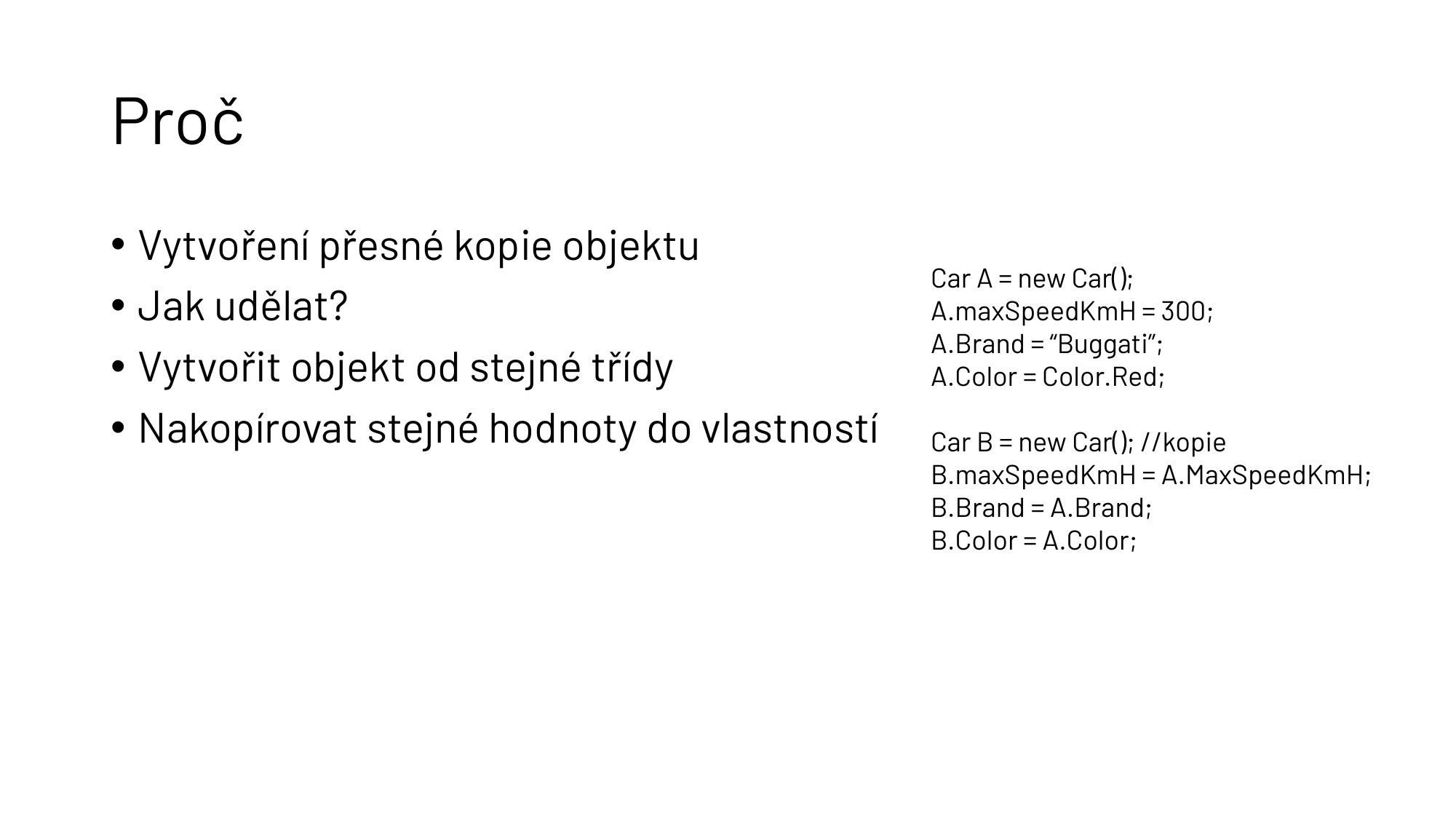

# Proč
Vytvoření přesné kopie objektu
Jak udělat?
Vytvořit objekt od stejné třídy
Nakopírovat stejné hodnoty do vlastností

Car A = new Car();
A.maxSpeedKmH = 300;
A.Brand = “Buggati”;
A.Color = Color.Red;

Car B = new Car(); //kopie
B.maxSpeedKmH = A.MaxSpeedKmH;
B.Brand = A.Brand;
B.Color = A.Color;